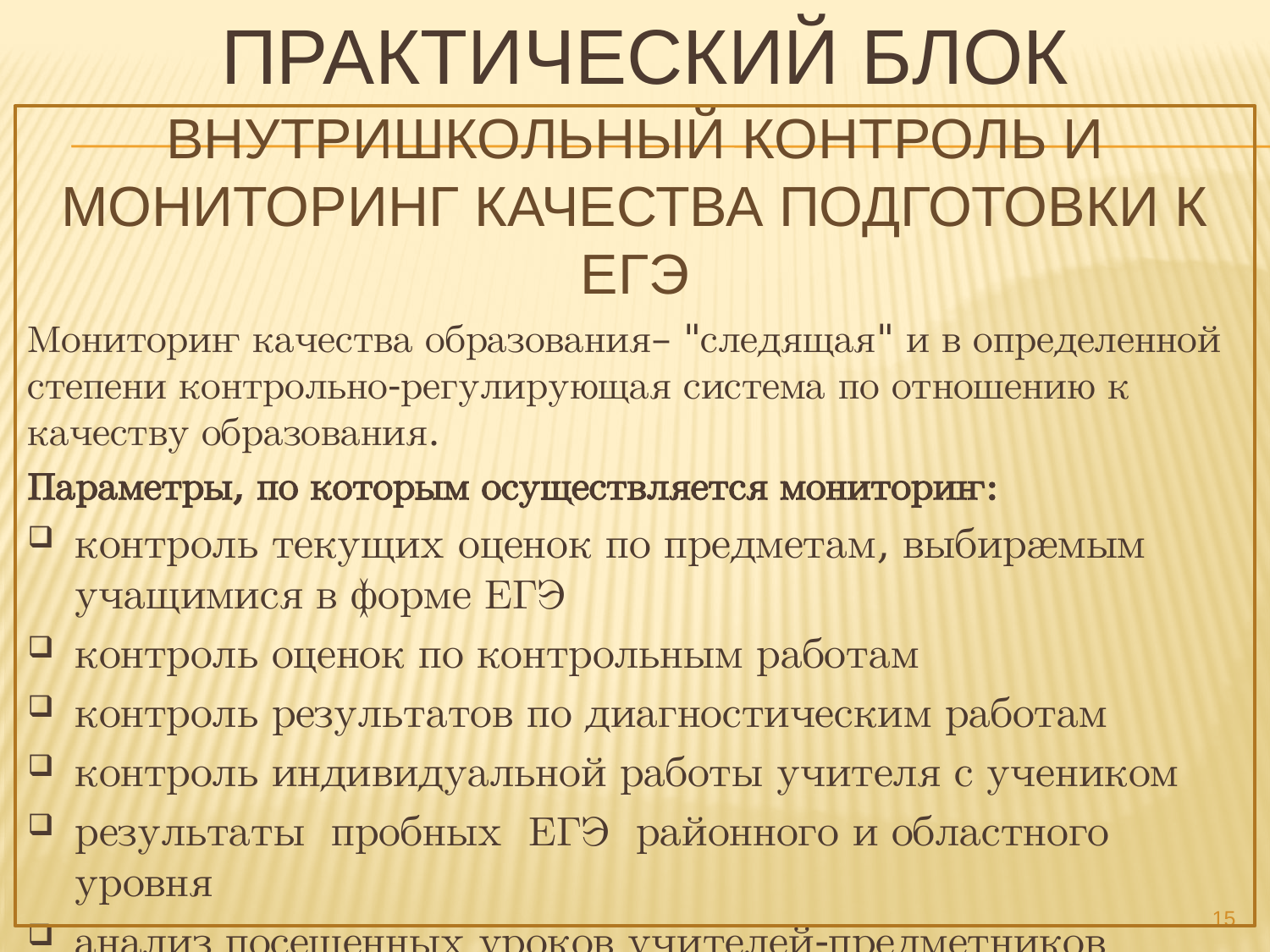

# Практический блок
ВНУТРИШКОЛЬНЫЙ КОНТРОЛЬ И МОНИТОРИНГ КАЧЕСТВА ПОДГОТОВКИ К ЕГЭ
Мониторинг качества образования– "следящая" и в определенной степени контрольно-регулирующая система по отношению к качеству образования.
Параметры, по которым осуществляется мониторинг:
контроль текущих оценок по предметам, выбираемым учащимися в форме ЕГЭ
контроль оценок по контрольным работам
контроль результатов по диагностическим работам
контроль индивидуальной работы учителя с учеником
результаты  пробных  ЕГЭ  районного и областного уровня
анализ посещенных уроков учителей-предметников администрацией школы

15